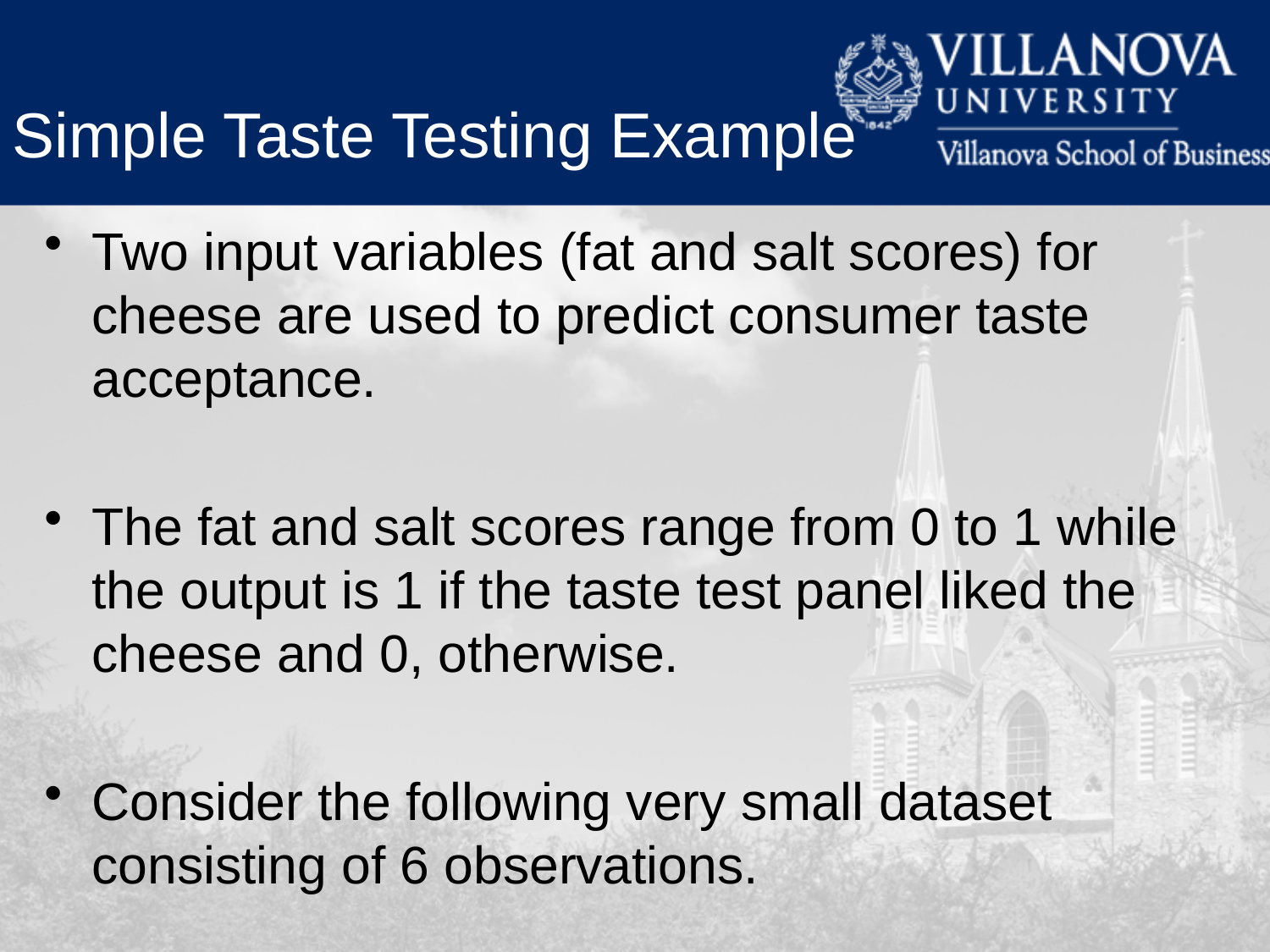

Simple Taste Testing Example
Two input variables (fat and salt scores) for cheese are used to predict consumer taste acceptance.

The fat and salt scores range from 0 to 1 while the output is 1 if the taste test panel liked the cheese and 0, otherwise.

Consider the following very small dataset consisting of 6 observations.